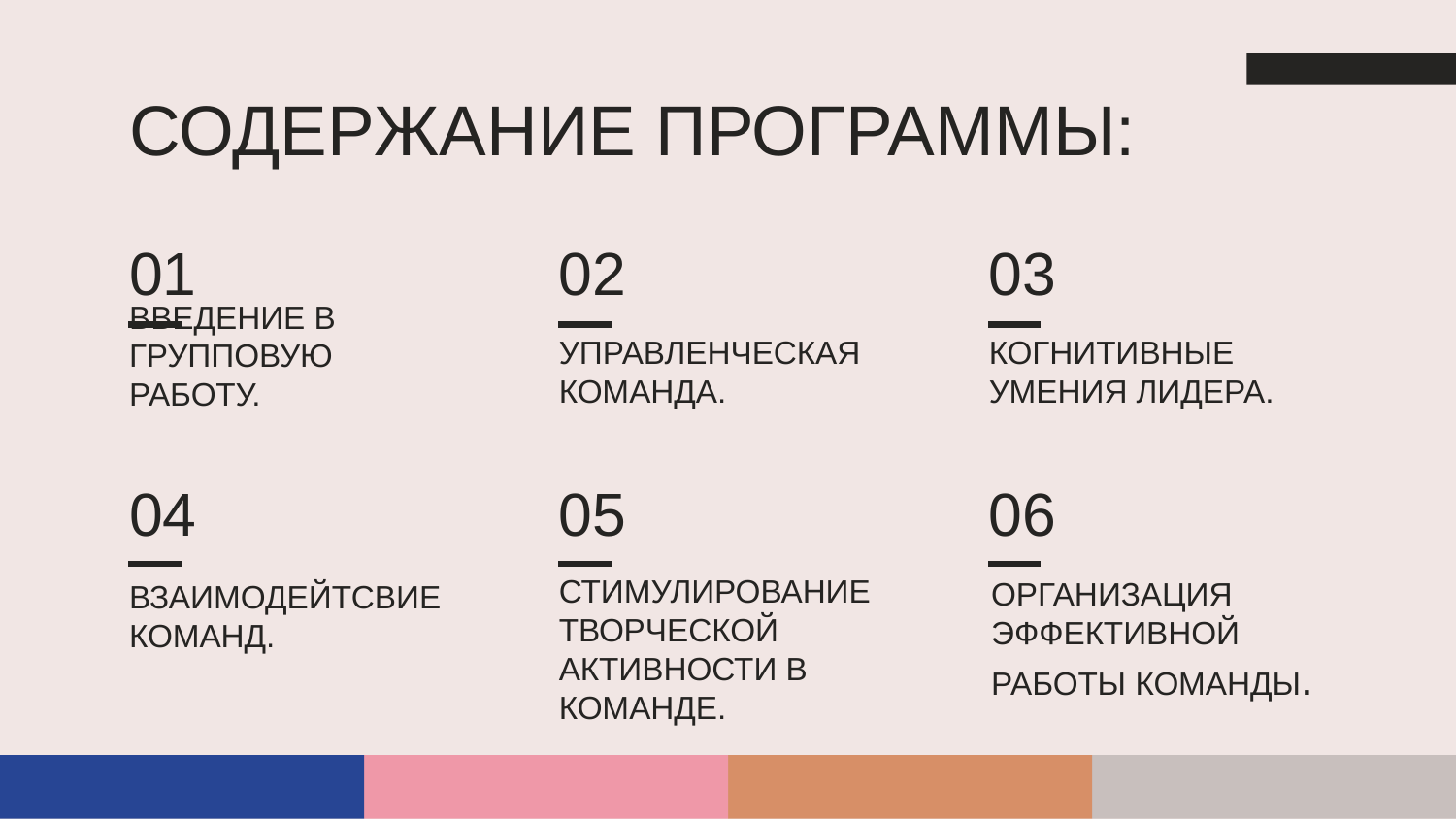

# СОДЕРЖАНИЕ ПРОГРАММЫ:
01
02
03
УПРАВЛЕНЧЕСКАЯ КОМАНДА.
КОГНИТИВНЫЕ УМЕНИЯ ЛИДЕРА.
ВВЕДЕНИЕ В ГРУППОВУЮ РАБОТУ.
04
05
06
ВЗАИМОДЕЙТСВИЕ КОМАНД.
СТИМУЛИРОВАНИЕ ТВОРЧЕСКОЙ АКТИВНОСТИ В КОМАНДЕ.
ОРГАНИЗАЦИЯ ЭФФЕКТИВНОЙ РАБОТЫ КОМАНДЫ.